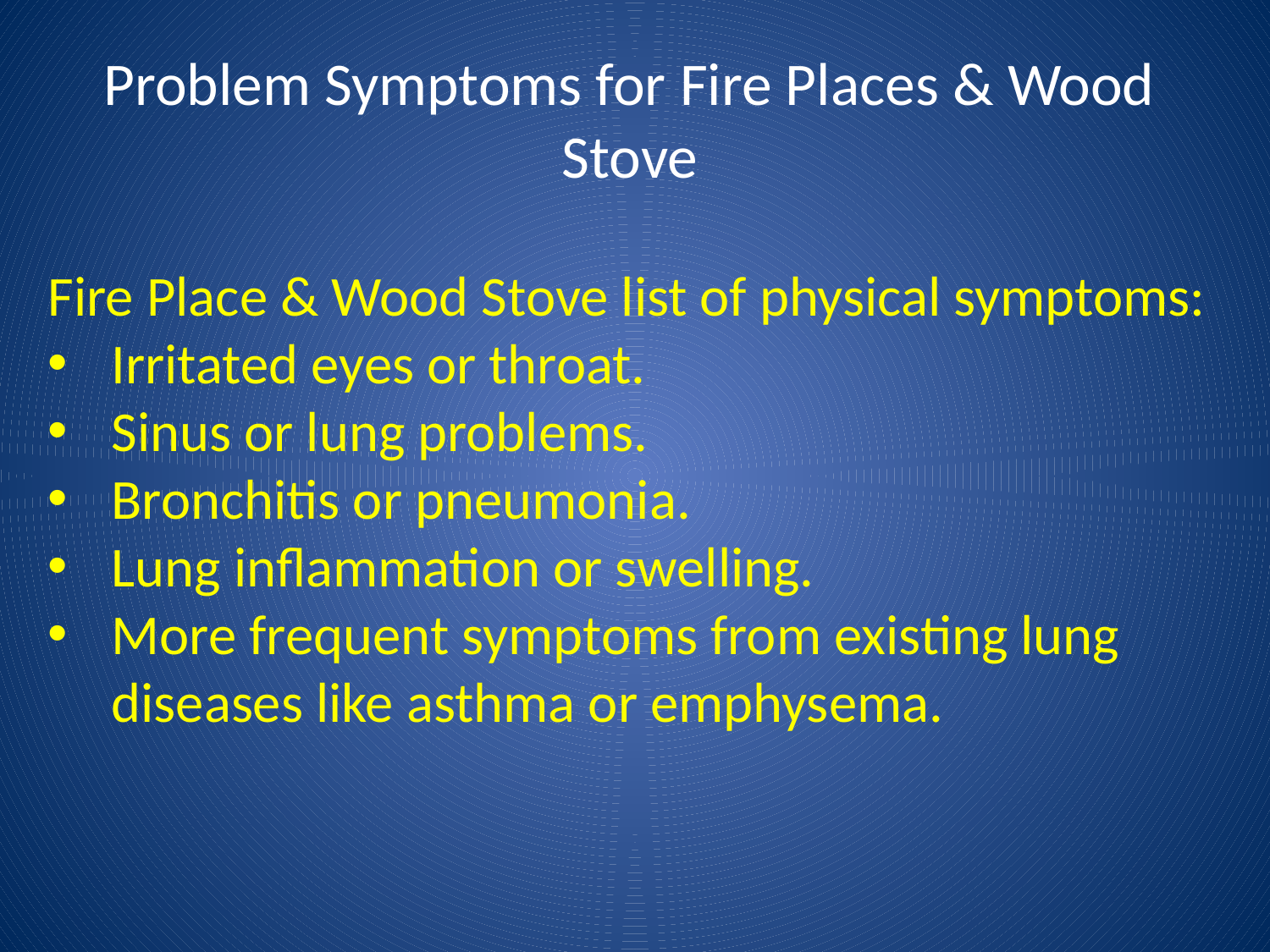

# Problem Symptoms for Fire Places & Wood Stove
Fire Place & Wood Stove list of physical symptoms:
Irritated eyes or throat.
Sinus or lung problems.
Bronchitis or pneumonia.
Lung inflammation or swelling.
More frequent symptoms from existing lung
     diseases like asthma or emphysema.